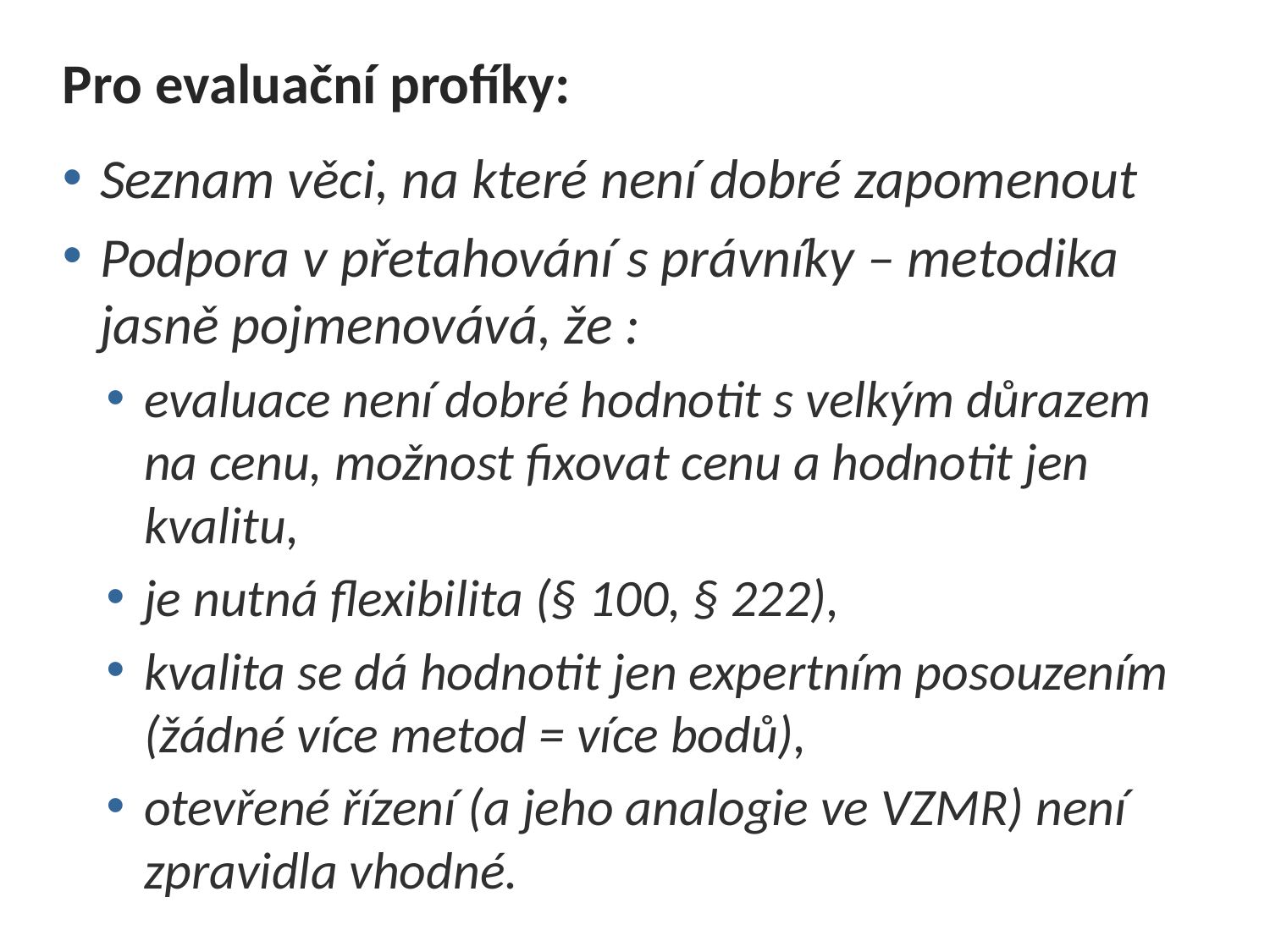

# Pro evaluační profíky:
Seznam věci, na které není dobré zapomenout
Podpora v přetahování s právníky – metodika jasně pojmenovává, že :
evaluace není dobré hodnotit s velkým důrazem na cenu, možnost fixovat cenu a hodnotit jen kvalitu,
je nutná flexibilita (§ 100, § 222),
kvalita se dá hodnotit jen expertním posouzením (žádné více metod = více bodů),
otevřené řízení (a jeho analogie ve VZMR) není zpravidla vhodné.